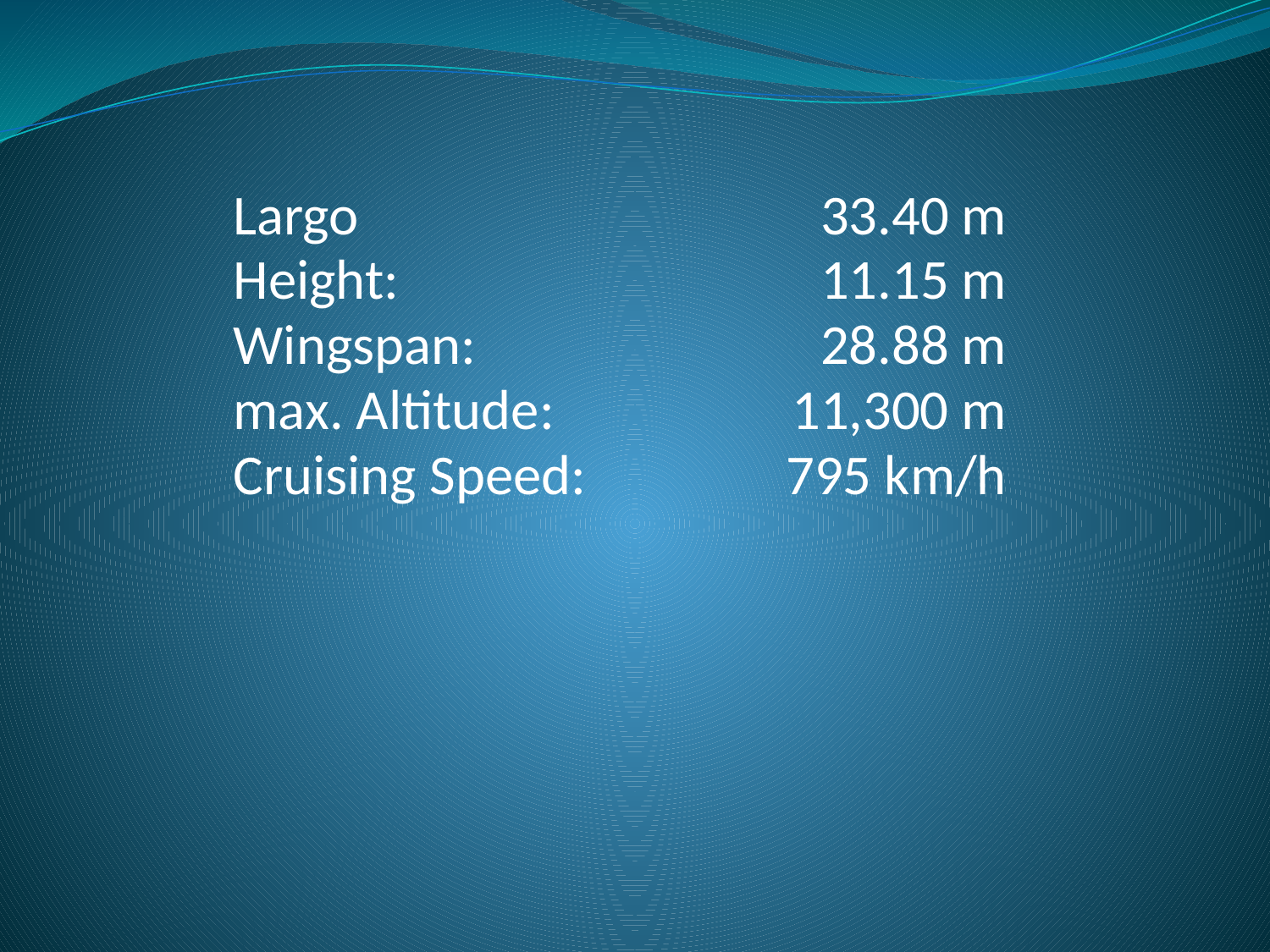

| Largo Height: Wingspan: max. Altitude: Cruising Speed: | 33.40 m 11.15 m 28.88 m 11,300 m 795 km/h |
| --- | --- |